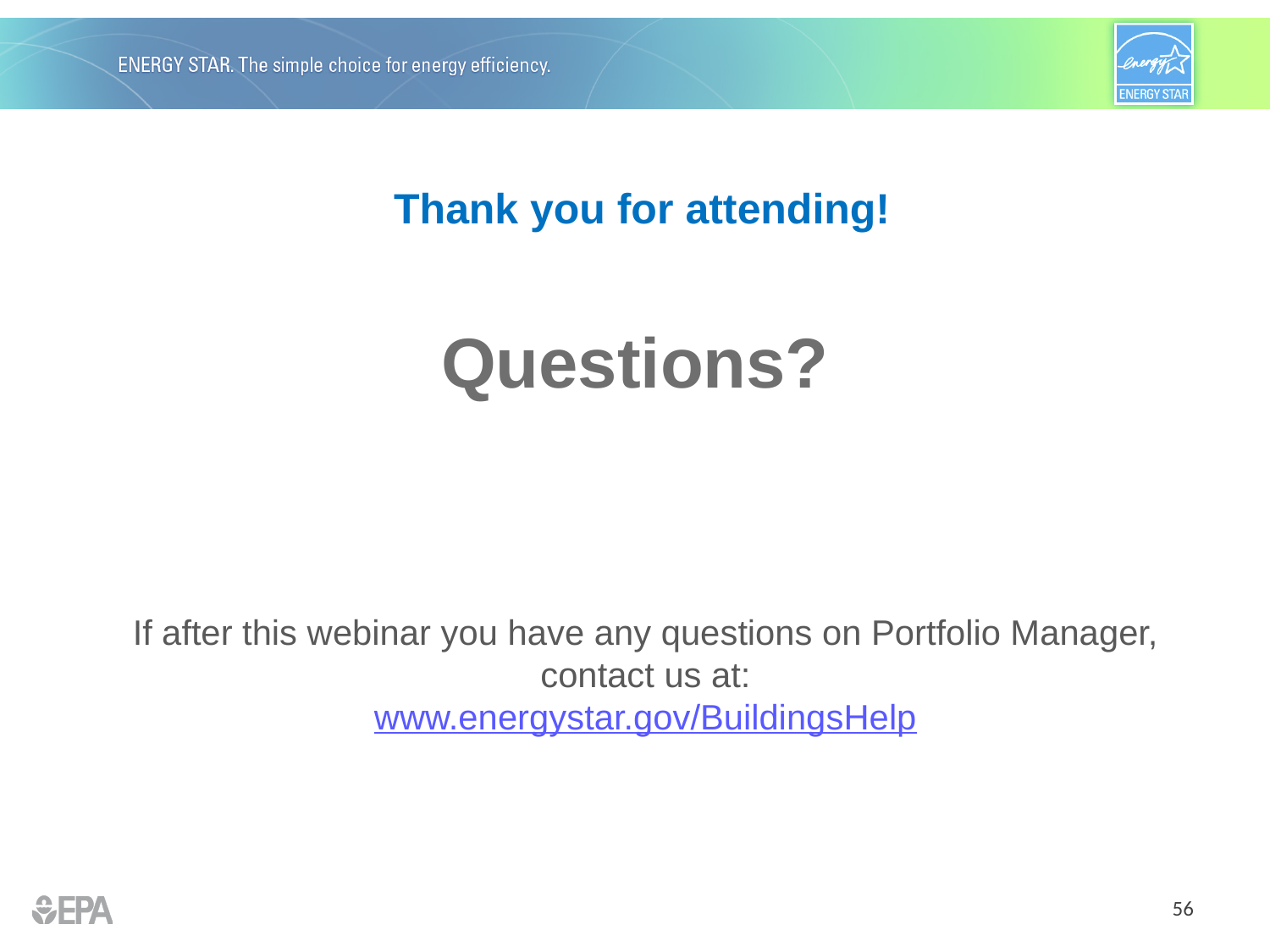

# Thank you for attending!
Questions?
If after this webinar you have any questions on Portfolio Manager, contact us at:
www.energystar.gov/BuildingsHelp
56